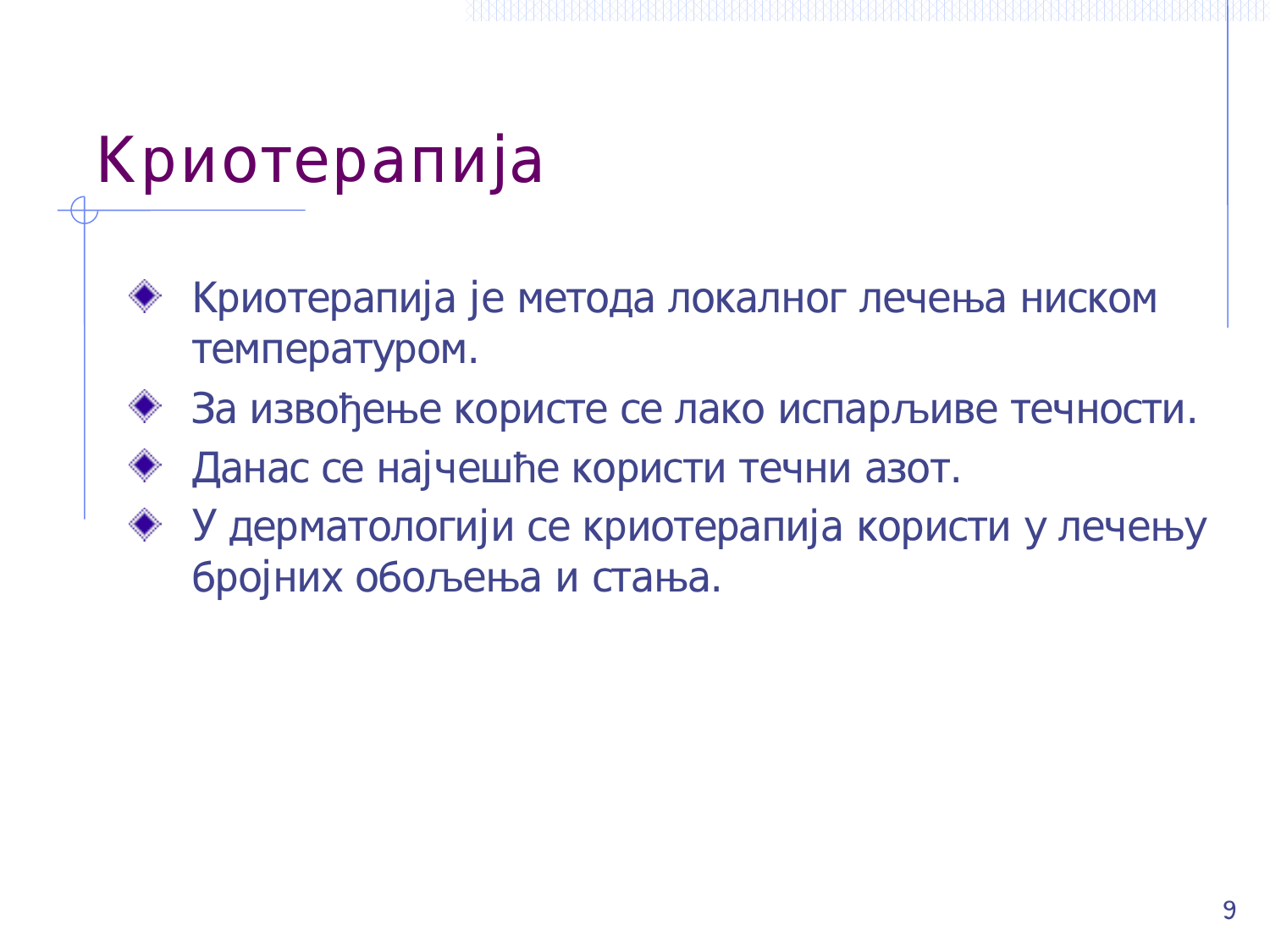

# Криотерапија
Криотерапија је метода локалног лечења ниском температуром.
За извођење користе се лако испарљиве течности.
Данас се најчешће користи течни азот.
У дерматологији се криотерапија користи у лечењу бројних обољења и стања.
9